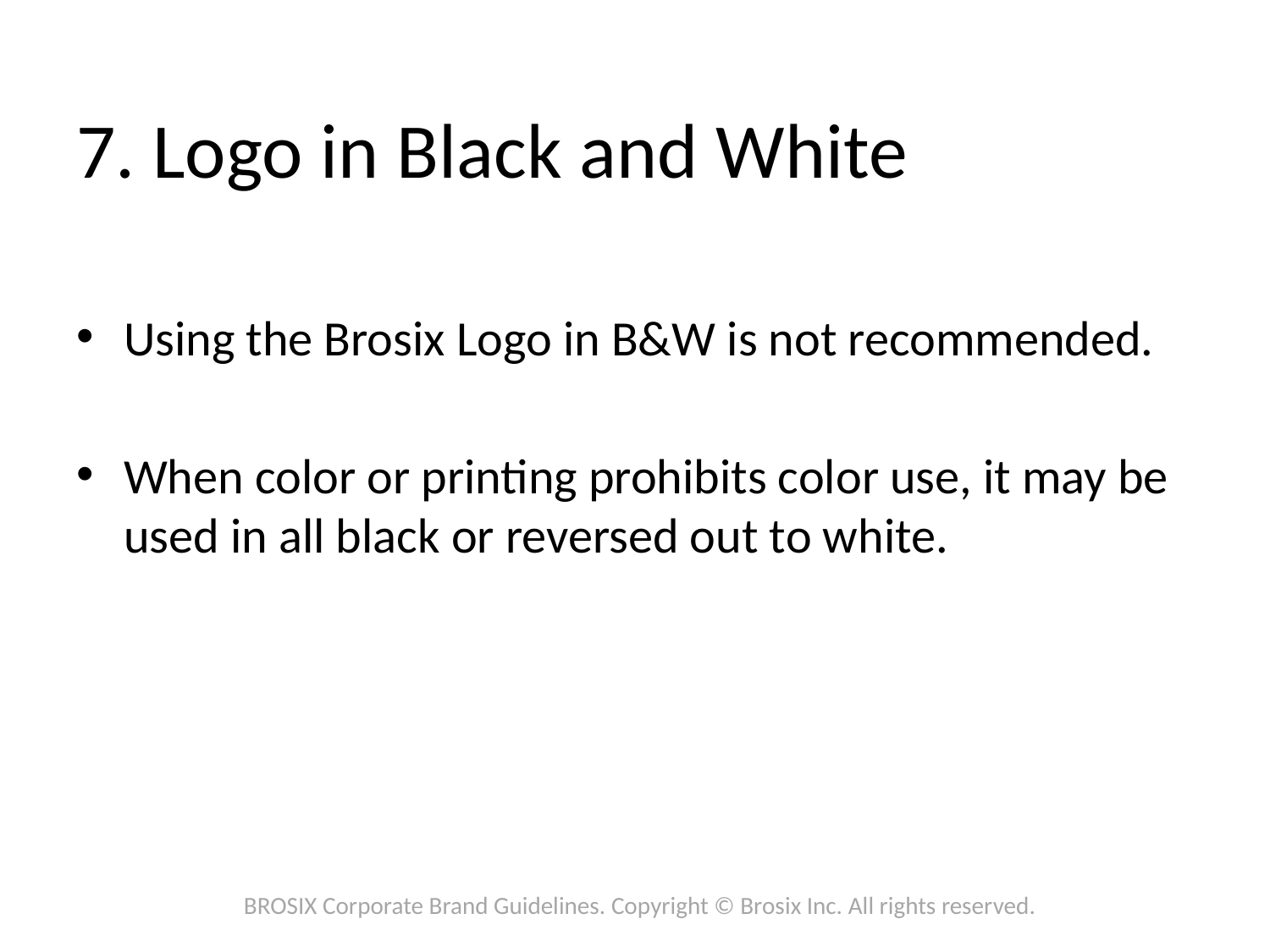

# 7. Logo in Black and White

Using the Brosix Logo in B&W is not recommended.

When color or printing prohibits color use, it may be used in all black or reversed out to white.

BROSIX Corporate Brand Guidelines. Copyright © Brosix Inc. All rights reserved.